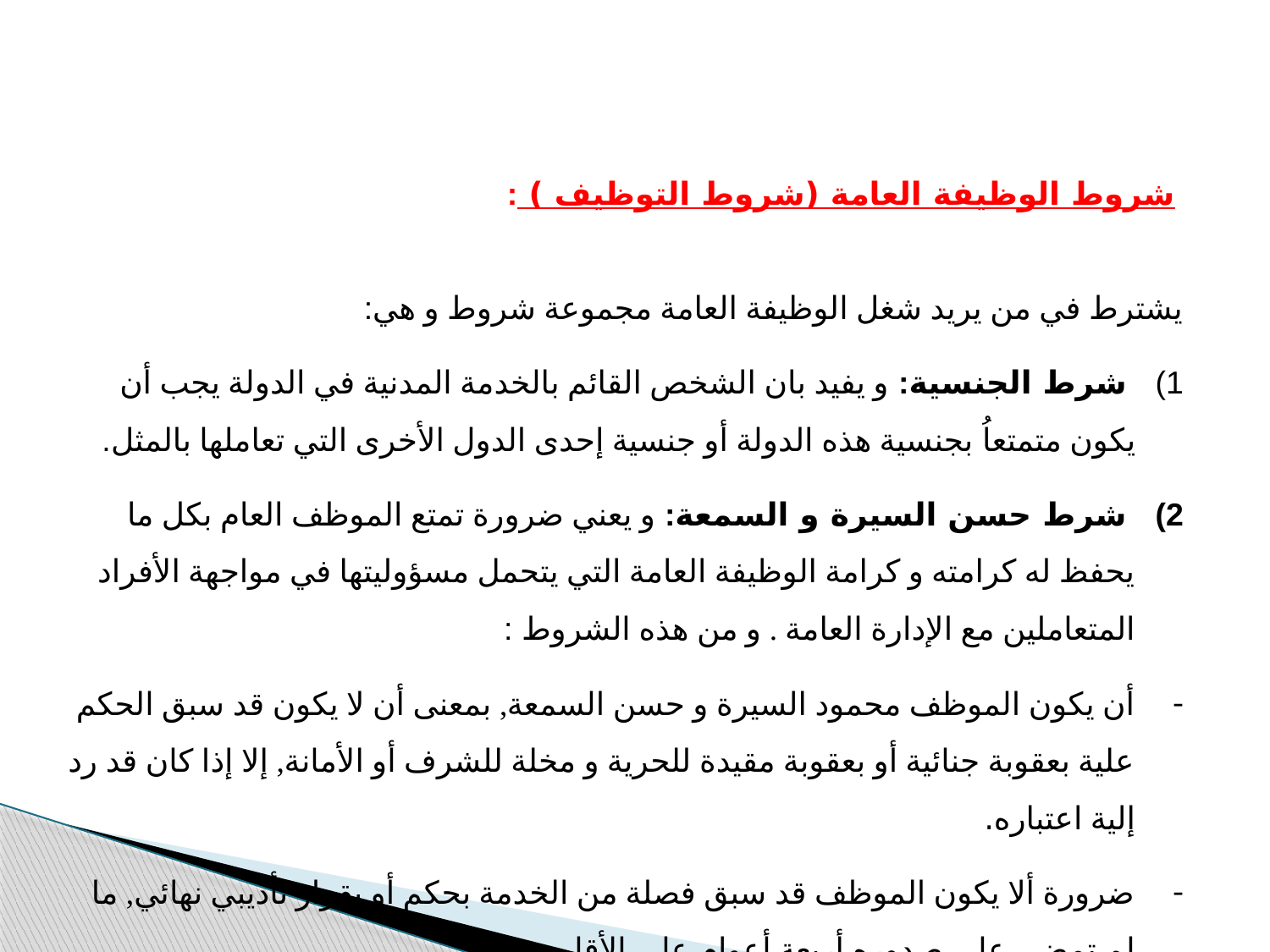

شروط الوظيفة العامة (شروط التوظيف ) :
يشترط في من يريد شغل الوظيفة العامة مجموعة شروط و هي:
 شرط الجنسية: و يفيد بان الشخص القائم بالخدمة المدنية في الدولة يجب أن يكون متمتعاُ بجنسية هذه الدولة أو جنسية إحدى الدول الأخرى التي تعاملها بالمثل.
 شرط حسن السيرة و السمعة: و يعني ضرورة تمتع الموظف العام بكل ما يحفظ له كرامته و كرامة الوظيفة العامة التي يتحمل مسؤوليتها في مواجهة الأفراد المتعاملين مع الإدارة العامة . و من هذه الشروط :
أن يكون الموظف محمود السيرة و حسن السمعة, بمعنى أن لا يكون قد سبق الحكم علية بعقوبة جنائية أو بعقوبة مقيدة للحرية و مخلة للشرف أو الأمانة, إلا إذا كان قد رد إلية اعتباره.
ضرورة ألا يكون الموظف قد سبق فصلة من الخدمة بحكم أو بقرار تأديبي نهائي, ما لم تمضي على صدوره أربعة أعوام على الأقل.